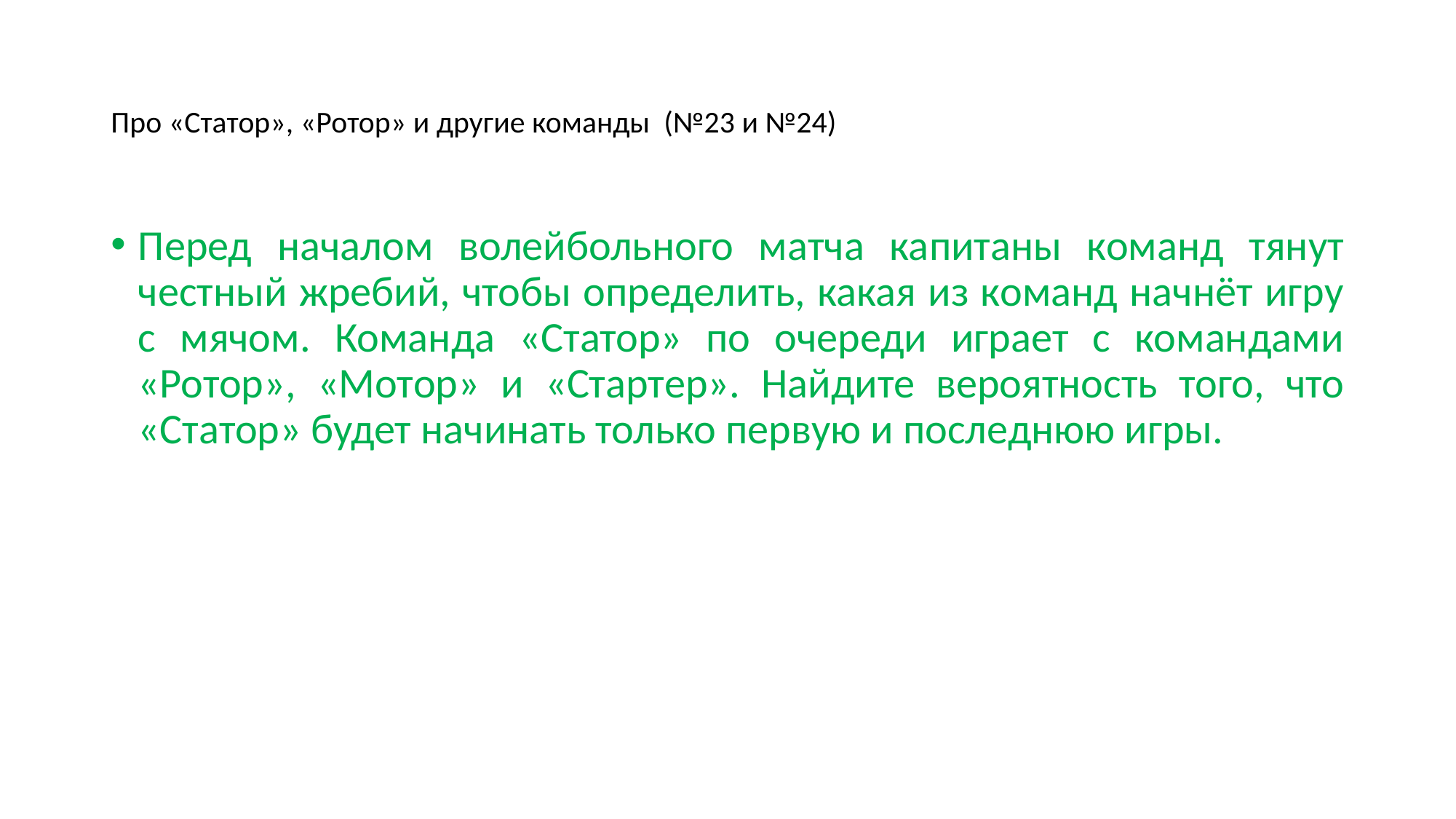

# Про «Статор», «Ротор» и другие команды  (№23 и №24)
Перед началом волейбольного матча капитаны команд тянут честный жребий, чтобы определить, какая из команд начнёт игру с мячом. Команда «Статор» по очереди играет с командами «Ротор», «Мотор» и «Стартер». Найдите вероятность того, что «Статор» будет начинать только первую и последнюю игры.